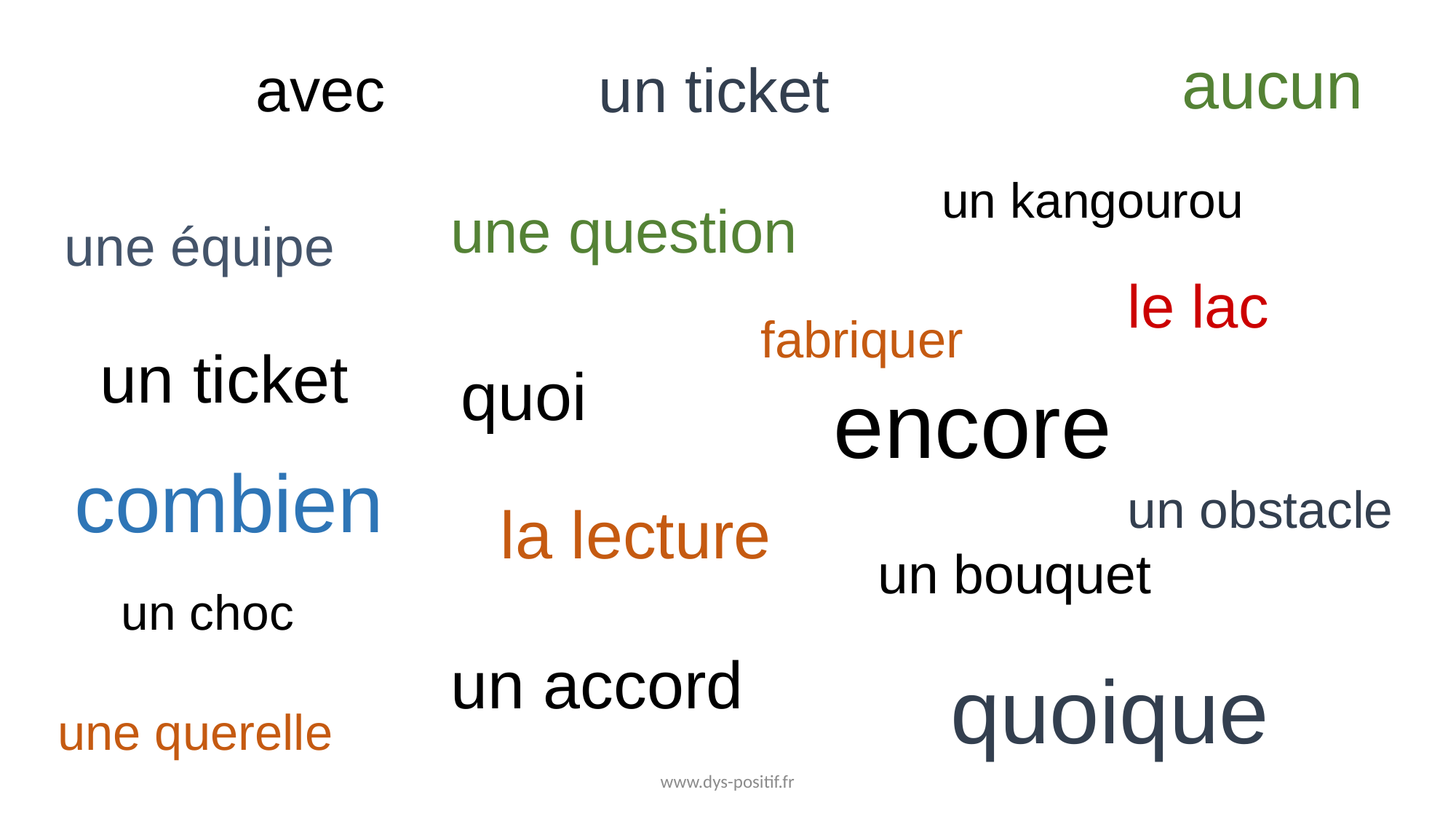

aucun
un ticket
avec
un kangourou
une question
une équipe
le lac
fabriquer
un ticket
quoi
encore
combien
un obstacle
la lecture
un bouquet
un choc
un accord
quoique
une querelle
www.dys-positif.fr